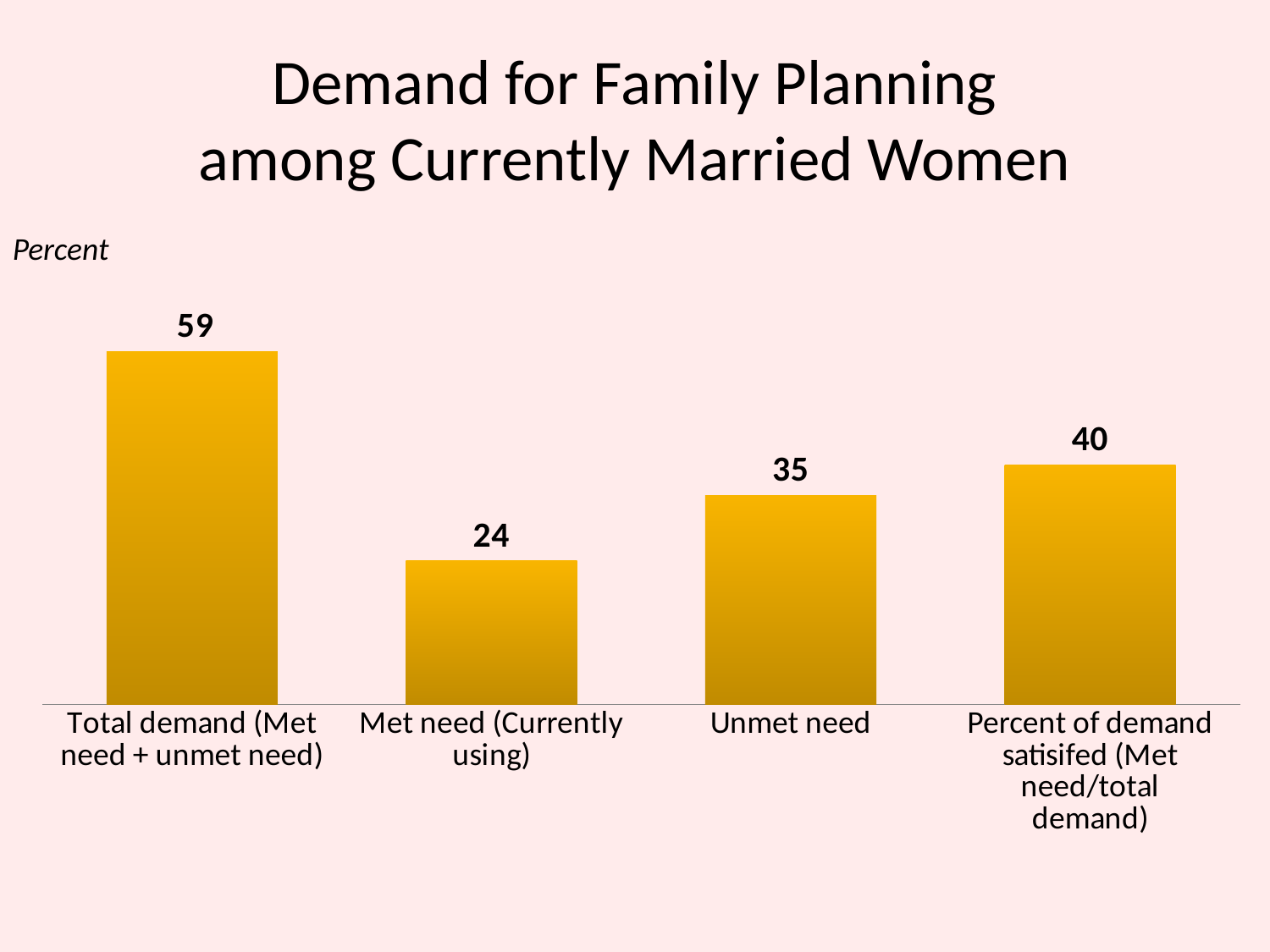

# Demand for Family Planning among Currently Married Women
Percent

### Chart

| Category | Series 1 |
|---|---|
| Total demand (Met need + unmet need) | 59.0 |
| Met need (Currently using) | 24.0 |
| Unmet need | 35.0 |
| Percent of demand satisifed (Met need/total demand) | 40.0 |